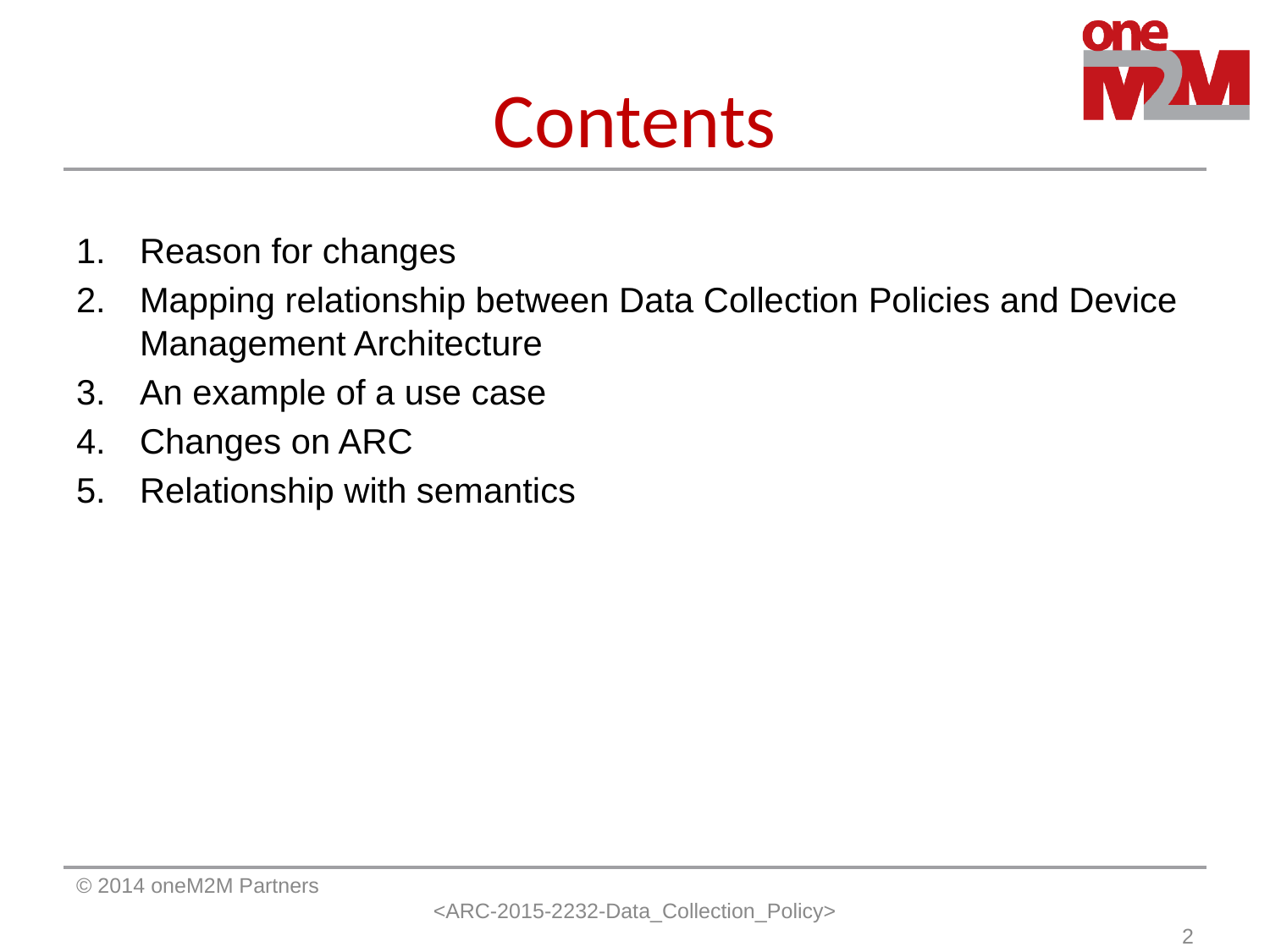

# Contents
Reason for changes
Mapping relationship between Data Collection Policies and Device Management Architecture
An example of a use case
Changes on ARC
Relationship with semantics
© 2014 oneM2M Partners
<ARC-2015-2232-Data_Collection_Policy>
2